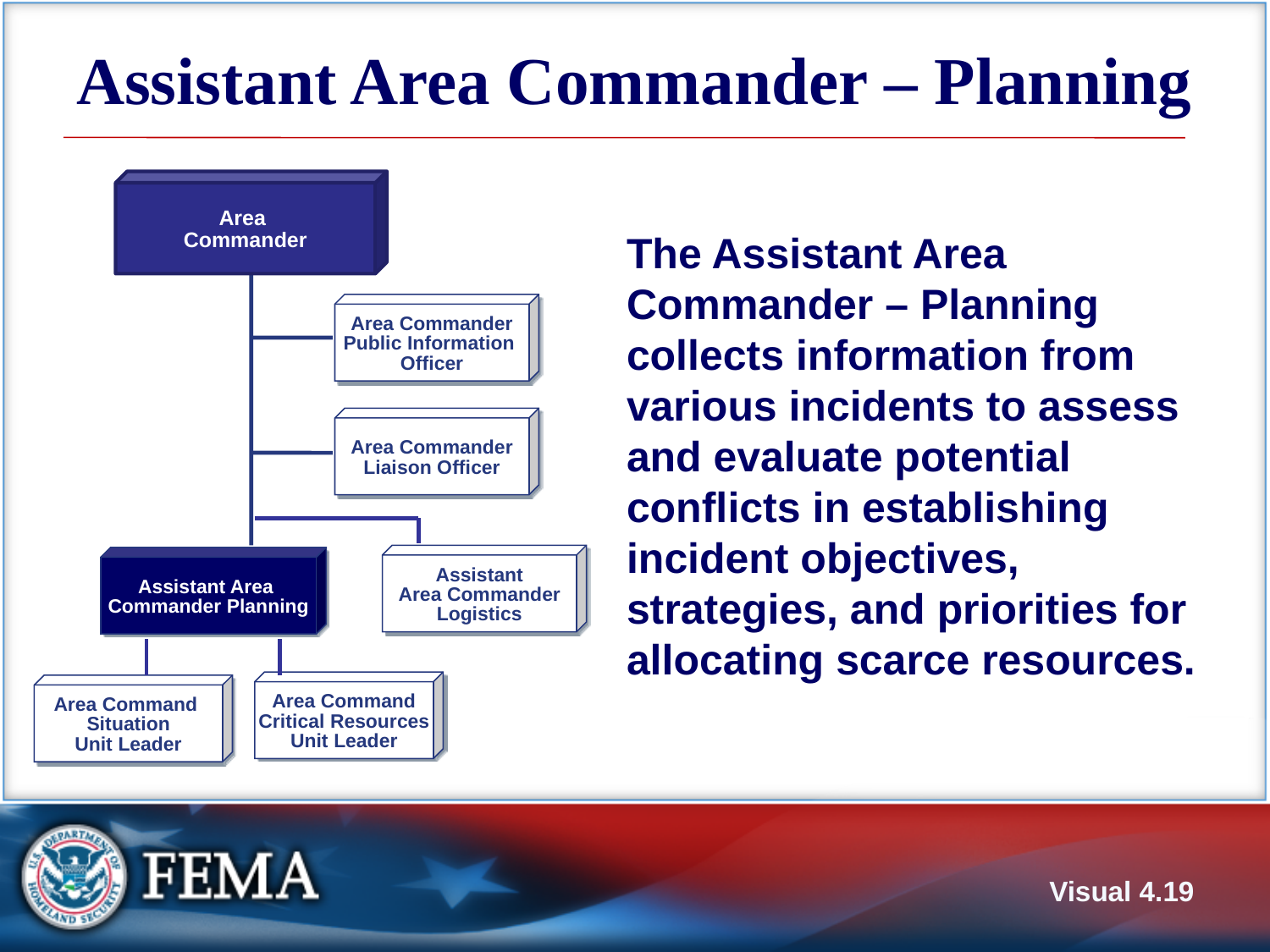

# Assistant Area Commander – Planning
Area
Commander

Assistant
Area Commander
Logistics
Assistant Area
Commander Planning
Area Command
Critical Resources
Unit Leader
Area Command
Situation
Unit Leader
The Assistant Area Commander – Planning collects information from various incidents to assess and evaluate potential conflicts in establishing incident objectives, strategies, and priorities for allocating scarce resources.
Area Commander
Public Information
Officer
Area Commander
Liaison Officer
Visual 4.19